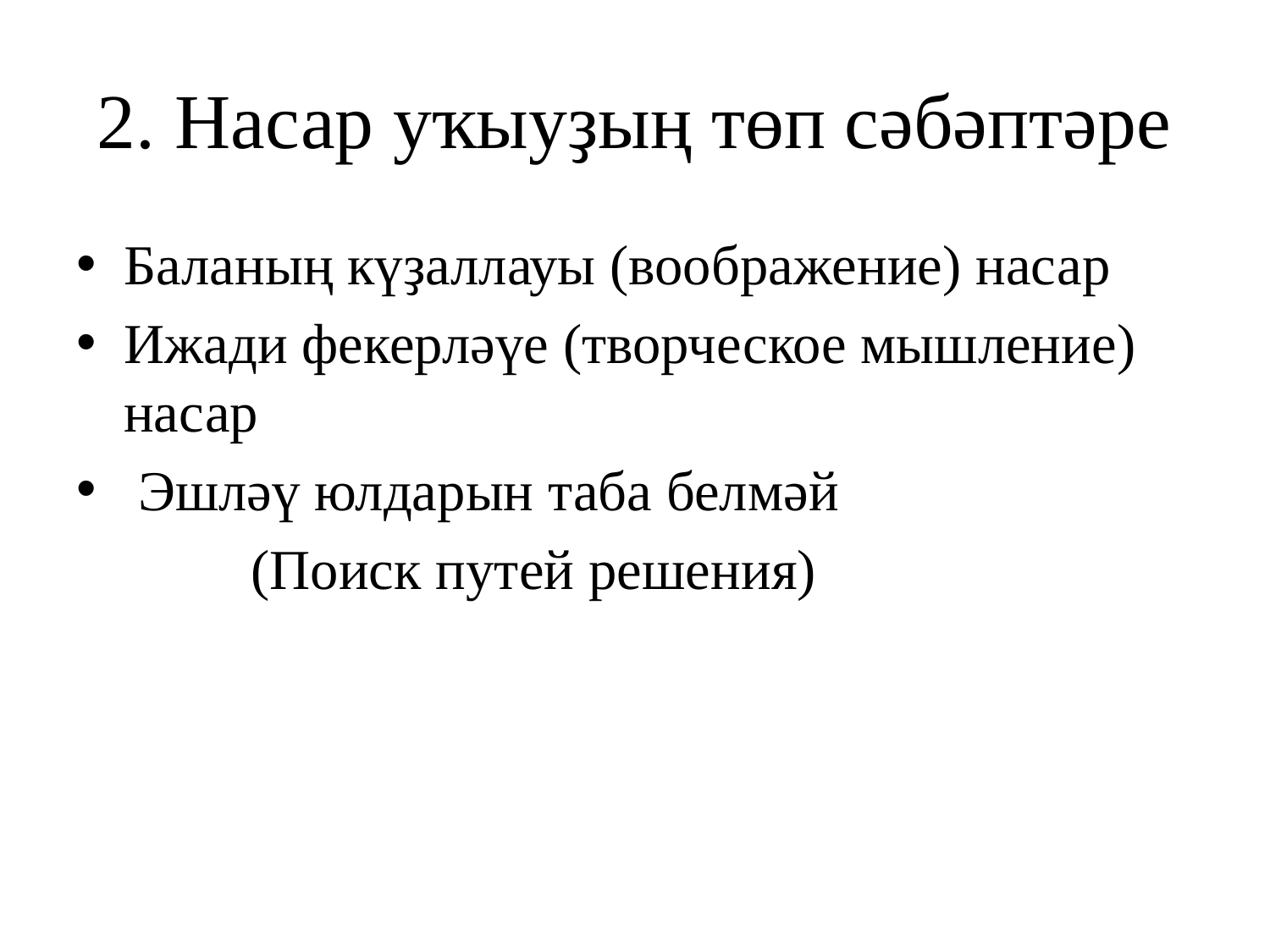

# 2. Насар уҡыуҙың төп сәбәптәре
Баланың күҙаллауы (воображение) насар
Ижади фекерләүе (творческое мышление) насар
 Эшләү юлдарын таба белмәй
		(Поиск путей решения)